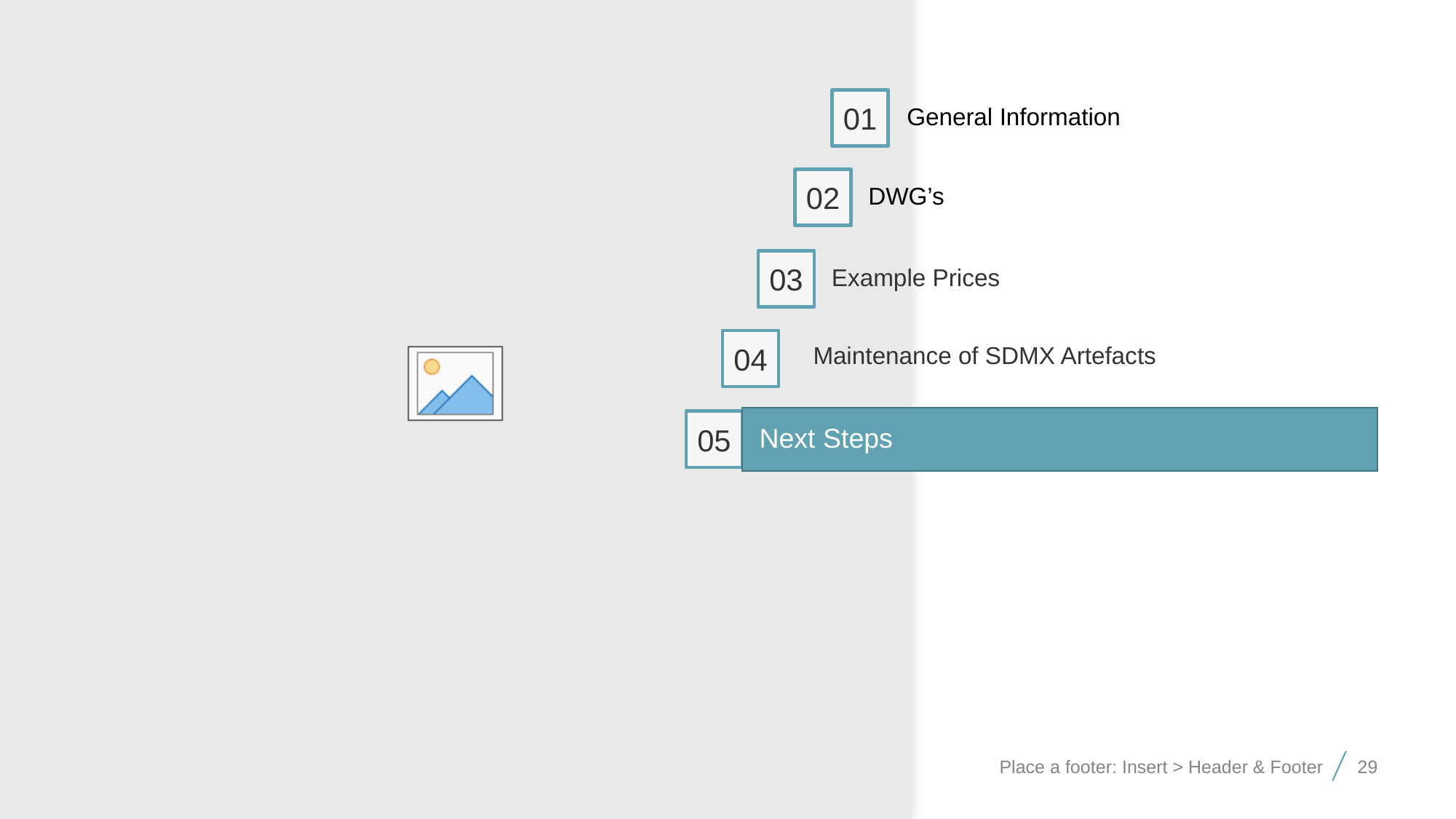

General Information
01
DWG’s
02
Example Prices
03
Maintenance of SDMX Artefacts

04
Next Steps
05

Place a footer: Insert > Header & Footer
29
07 June 2023